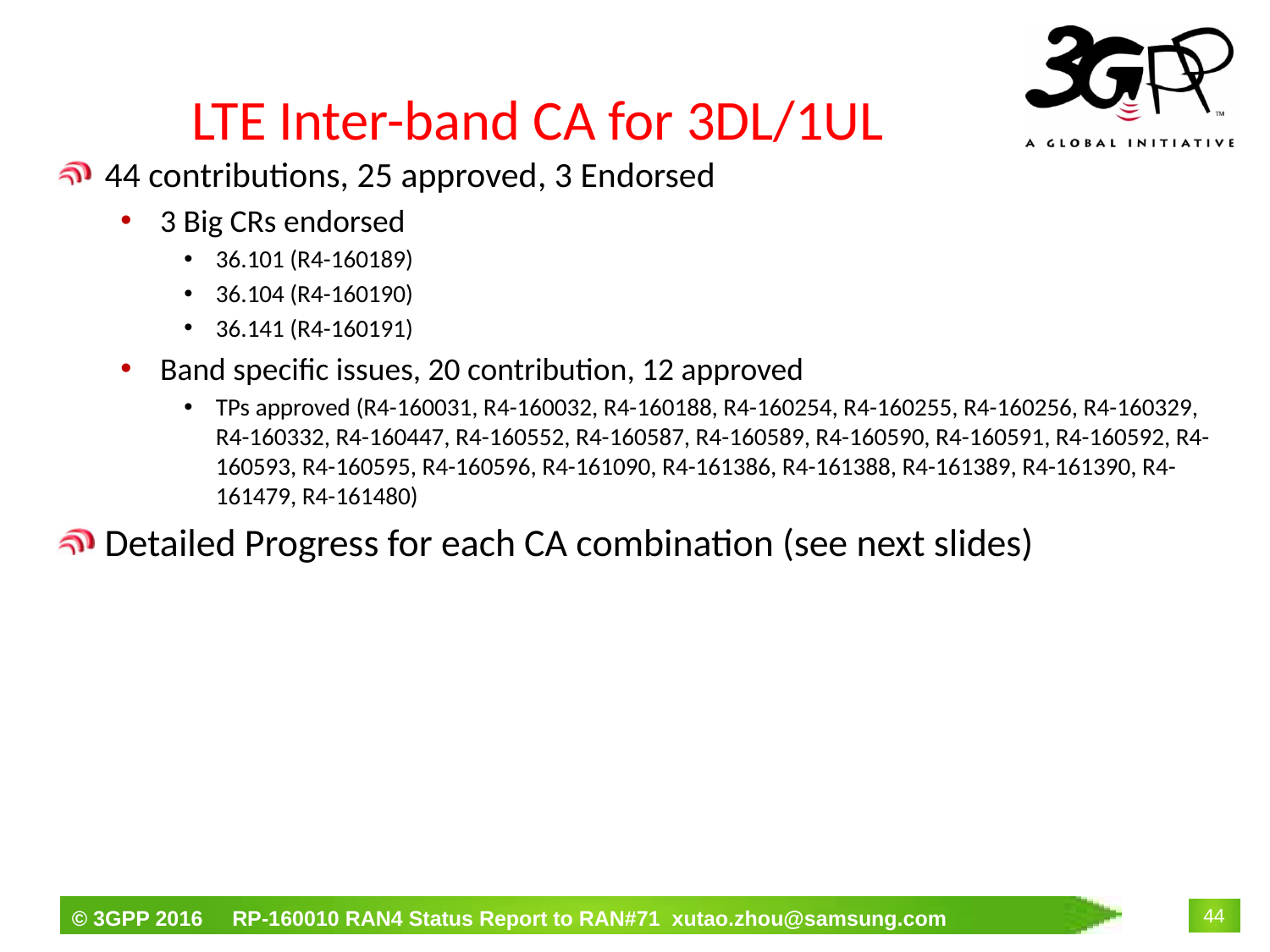

# LTE Inter-band CA for 3DL/1UL
44 contributions, 25 approved, 3 Endorsed
3 Big CRs endorsed
36.101 (R4-160189)
36.104 (R4-160190)
36.141 (R4-160191)
Band specific issues, 20 contribution, 12 approved
TPs approved (R4-160031, R4-160032, R4-160188, R4-160254, R4-160255, R4-160256, R4-160329, R4-160332, R4-160447, R4-160552, R4-160587, R4-160589, R4-160590, R4-160591, R4-160592, R4-160593, R4-160595, R4-160596, R4-161090, R4-161386, R4-161388, R4-161389, R4-161390, R4-161479, R4-161480)
Detailed Progress for each CA combination (see next slides)